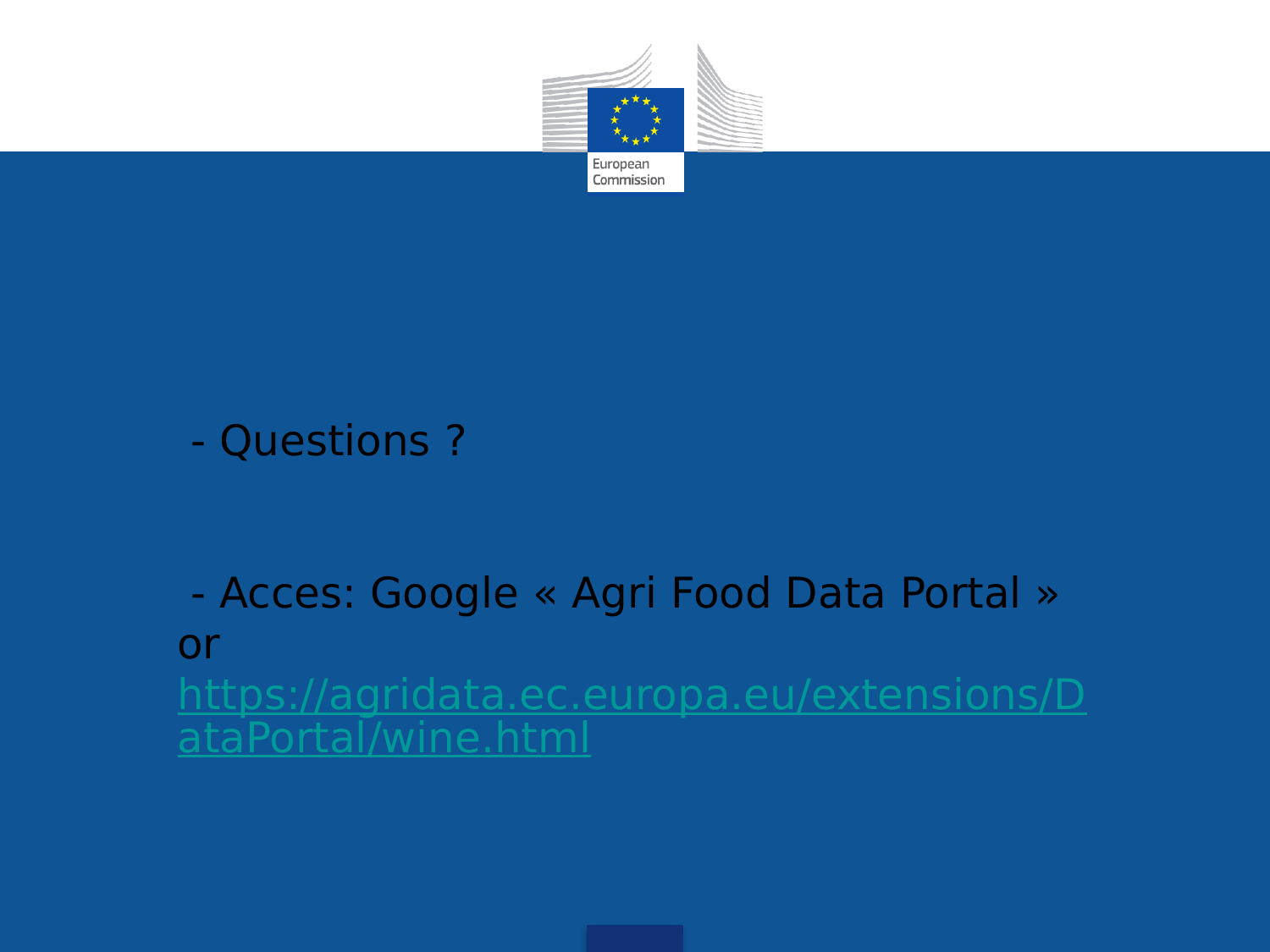

- Questions ?

 - Acces: Google « Agri Food Data Portal » or https://agridata.ec.europa.eu/extensions/DataPortal/wine.html